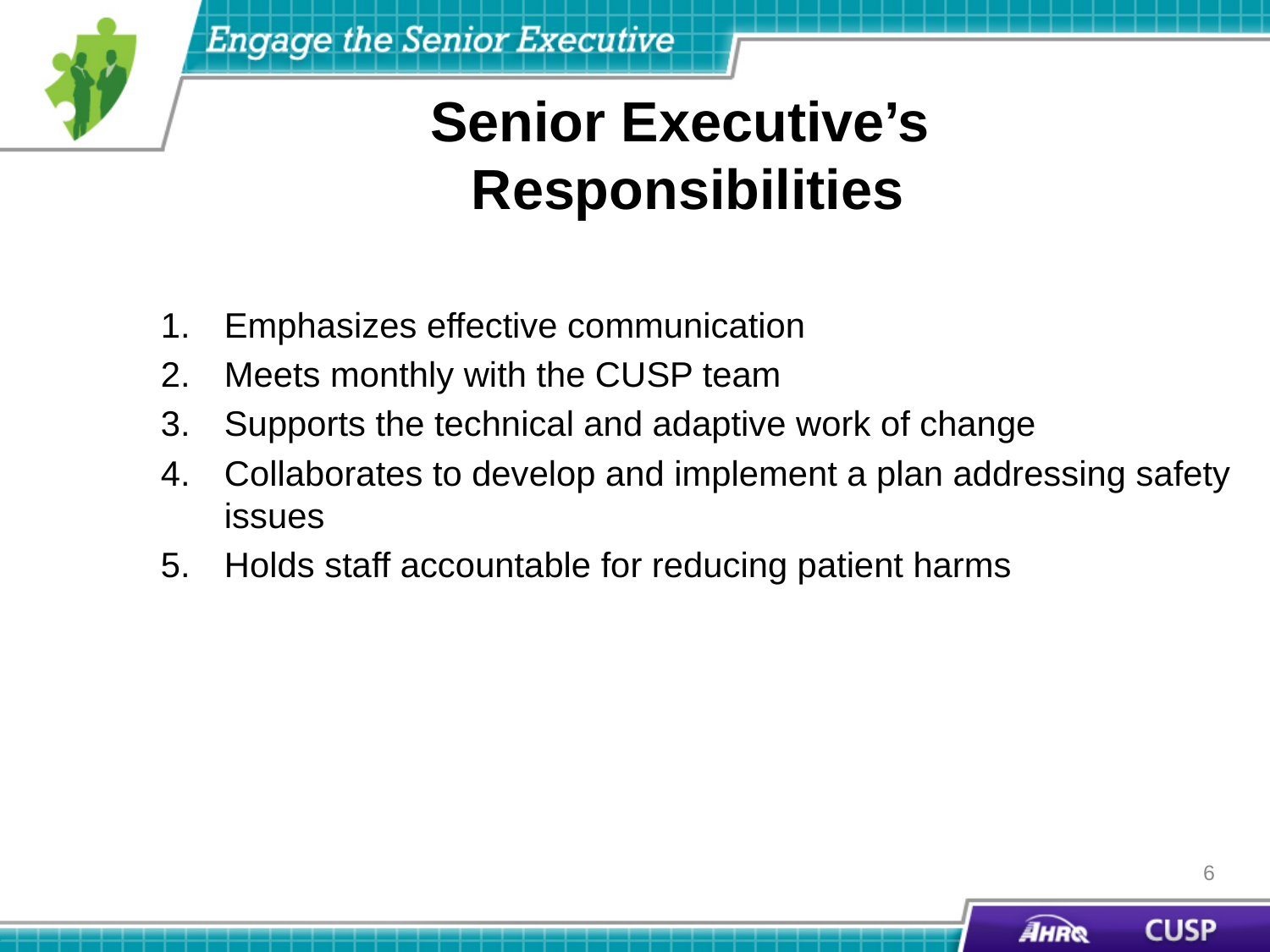

# Senior Executive’s Responsibilities
Emphasizes effective communication
Meets monthly with the CUSP team
Supports the technical and adaptive work of change
Collaborates to develop and implement a plan addressing safety issues
Holds staff accountable for reducing patient harms
6